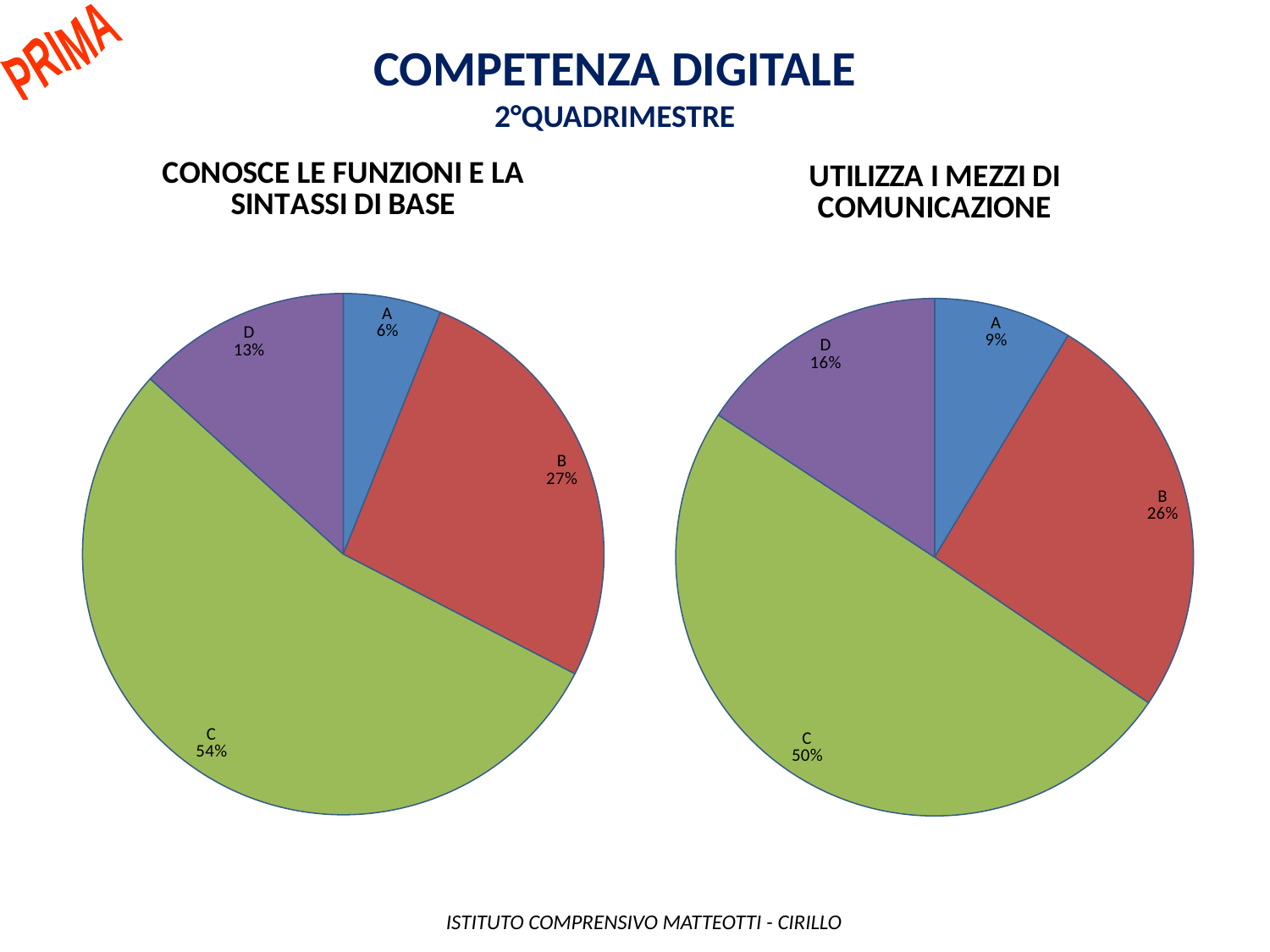

PRIMA
Competenza digitale
2°QUADRIMESTRE

### Chart: CONOSCE LE FUNZIONI E LA SINTASSI DI BASE

| Category |  |
|---|---|
| A | 11.0 |
| B | 48.0 |
| C | 98.0 |
| D | 24.0 |

### Chart: UTILIZZA I MEZZI DI COMUNICAZIONE

| Category |  |
|---|---|
| A | 17.0 |
| B | 51.0 |
| C | 98.0 |
| D | 31.0 |
 ISTITUTO COMPRENSIVO MATTEOTTI - CIRILLO